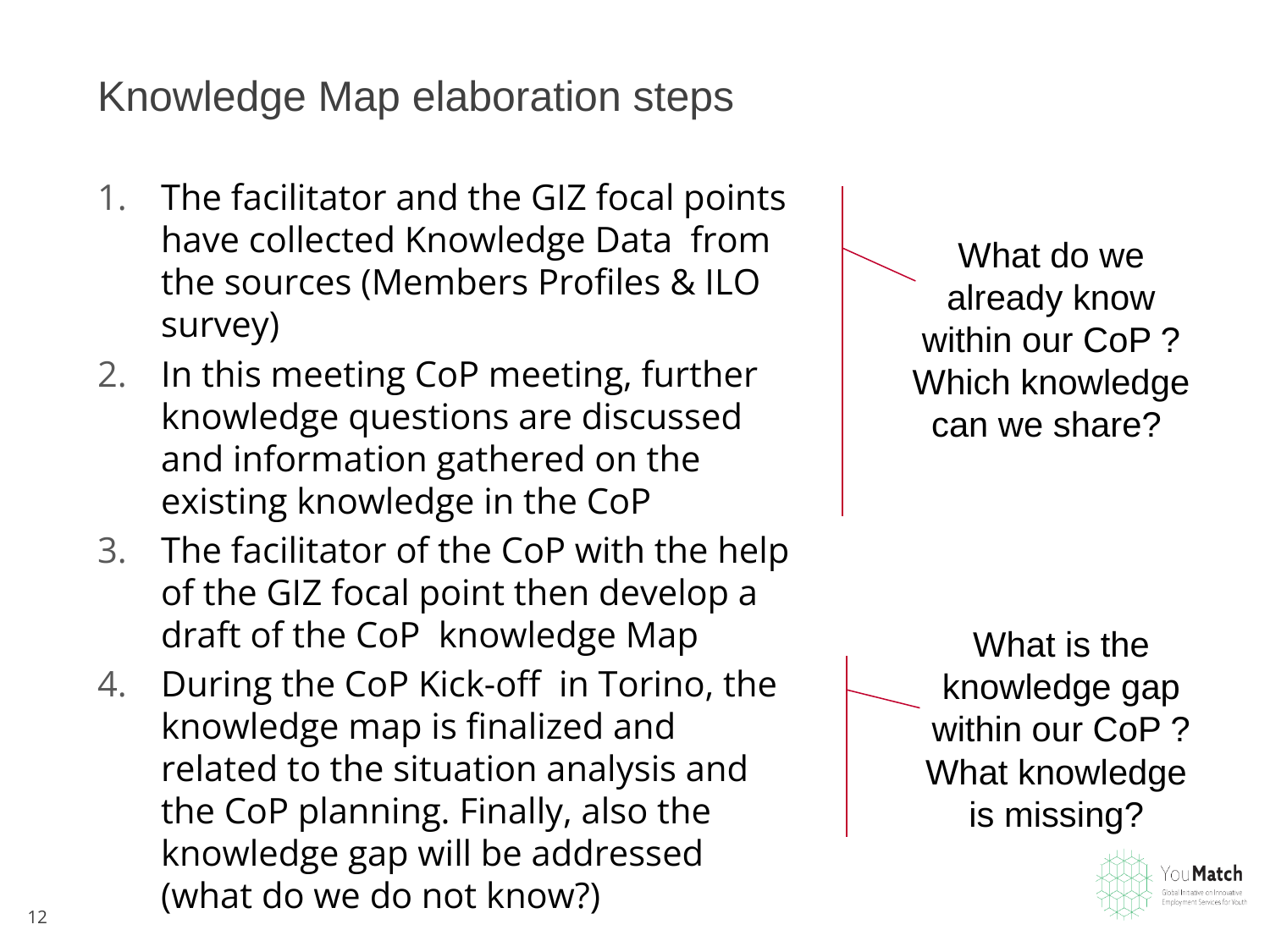

# Knowledge Map elaboration steps
The facilitator and the GIZ focal points have collected Knowledge Data  from the sources (Members Profiles & ILO survey)
In this meeting CoP meeting, further knowledge questions are discussed and information gathered on the existing knowledge in the CoP
The facilitator of the CoP with the help of the GIZ focal point then develop a draft of the CoP  knowledge Map
During the CoP Kick-off  in Torino, the knowledge map is finalized and related to the situation analysis and the CoP planning. Finally, also the knowledge gap will be addressed (what do we do not know?)

What do we already know within our CoP ?
Which knowledge can we share?
What is the knowledge gap within our CoP ? What knowledge  is missing?

12